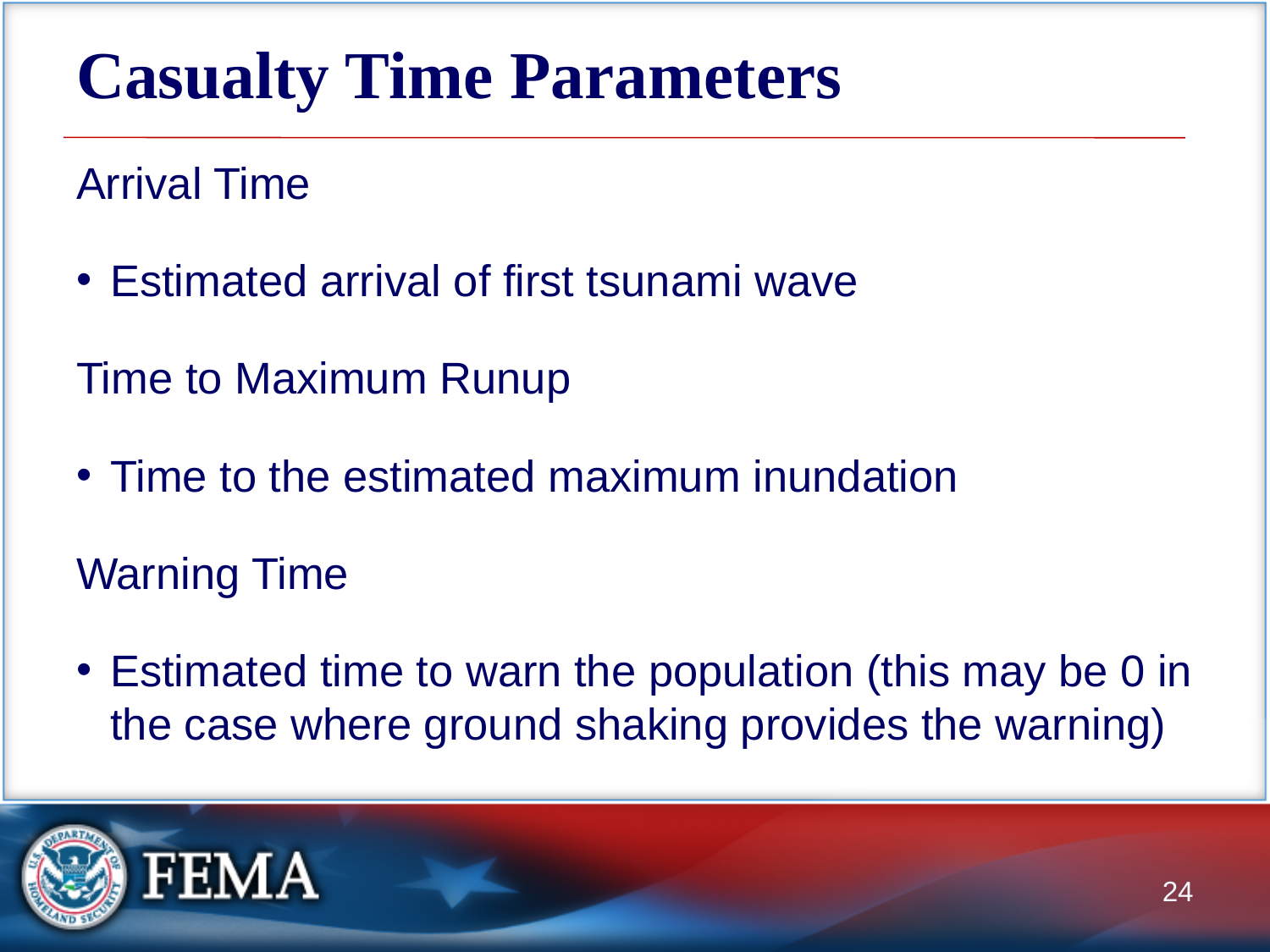

# Casualty Time Parameters
Arrival Time
Estimated arrival of first tsunami wave
Time to Maximum Runup
Time to the estimated maximum inundation
Warning Time
Estimated time to warn the population (this may be 0 in the case where ground shaking provides the warning)
24